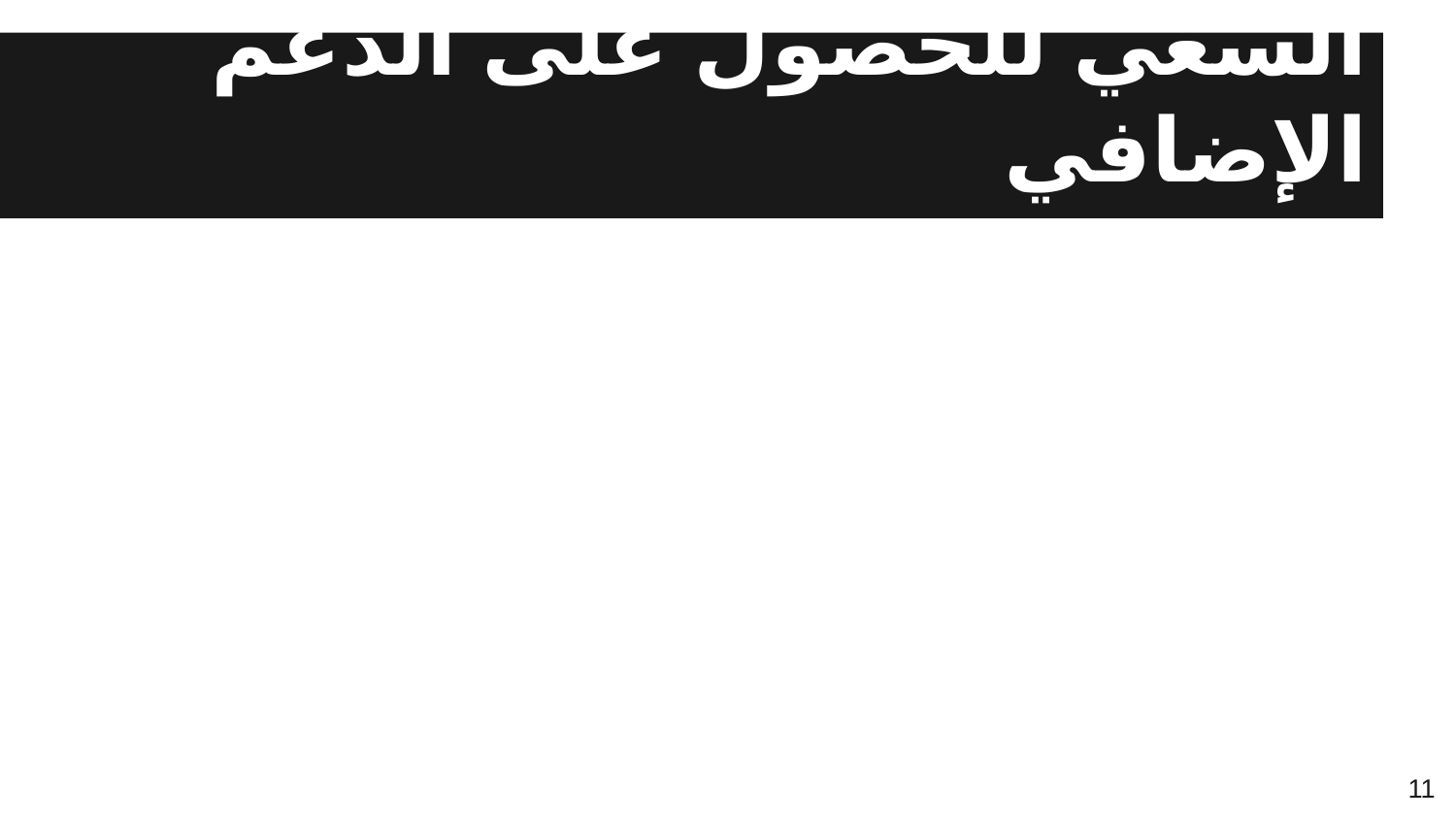

# السعي للحصول على الدعم الإضافي

11